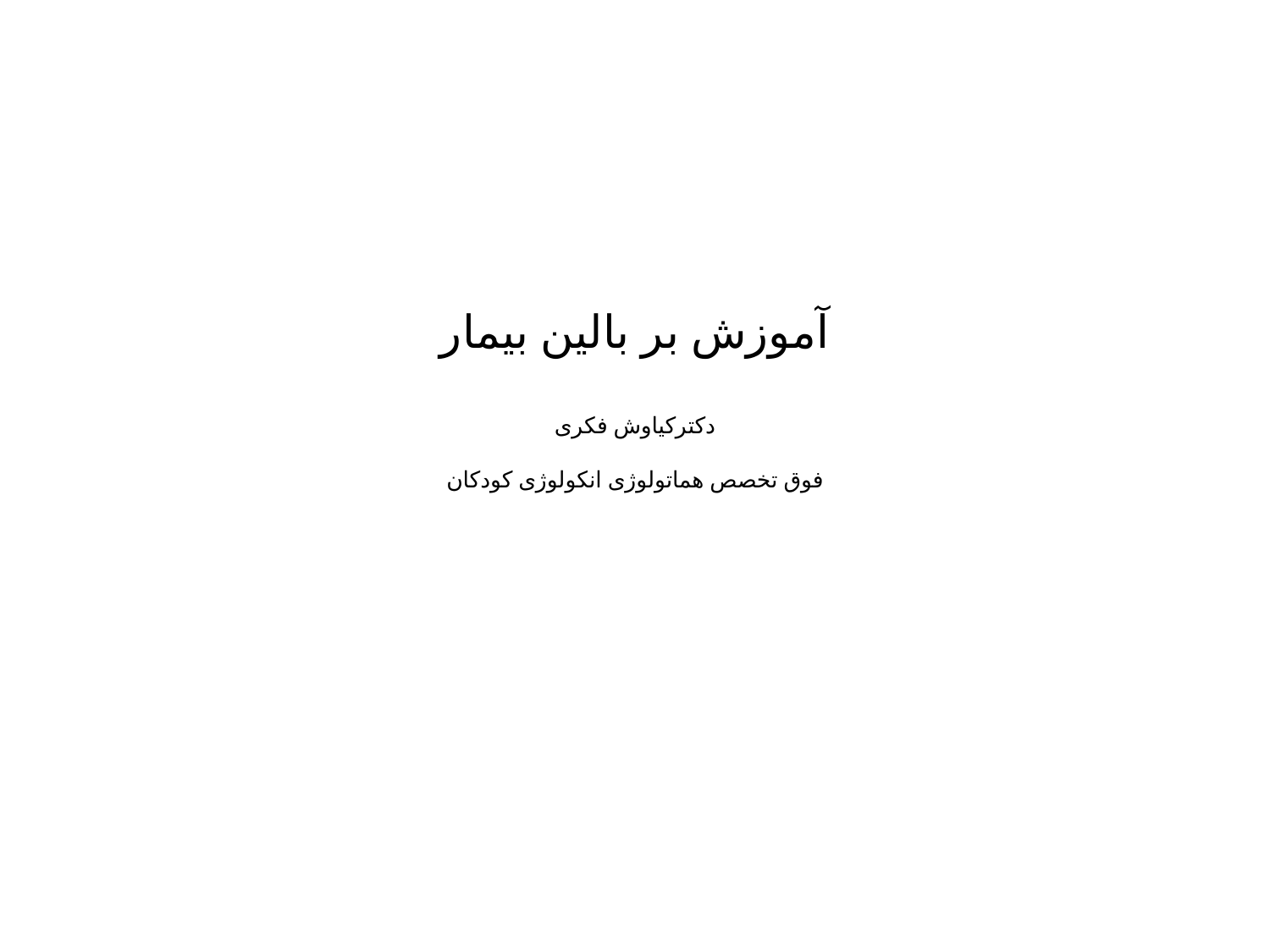

# آموزش بر بالین بیمار دکترکیاوش فکری فوق تخصص هماتولوژی انکولوژی کودکان